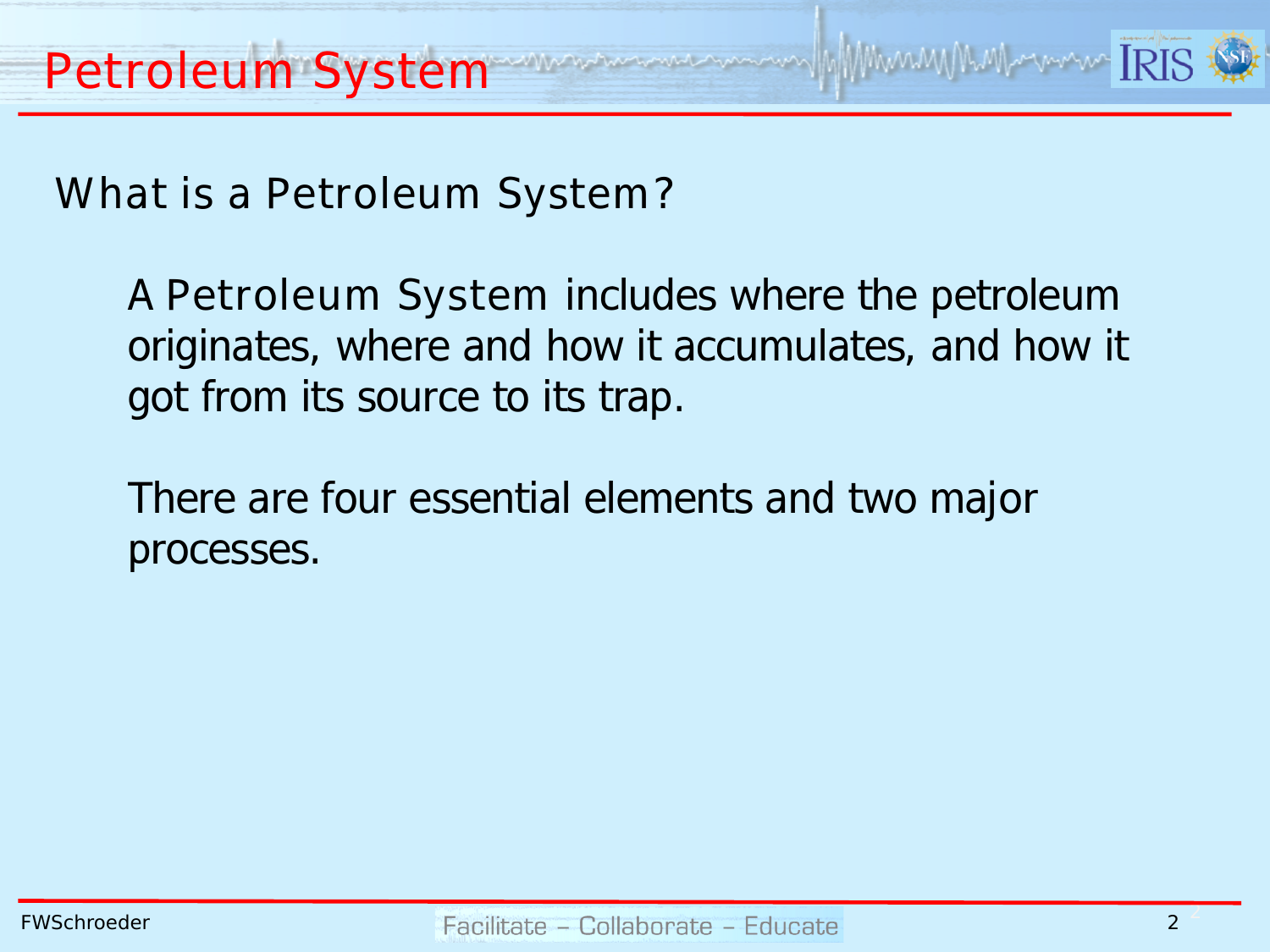

# Petroleum System
What is a Petroleum System?

A Petroleum System includes where the petroleum originates, where and how it accumulates, and how it got from its source to its trap.

There are four essential elements and two major processes.